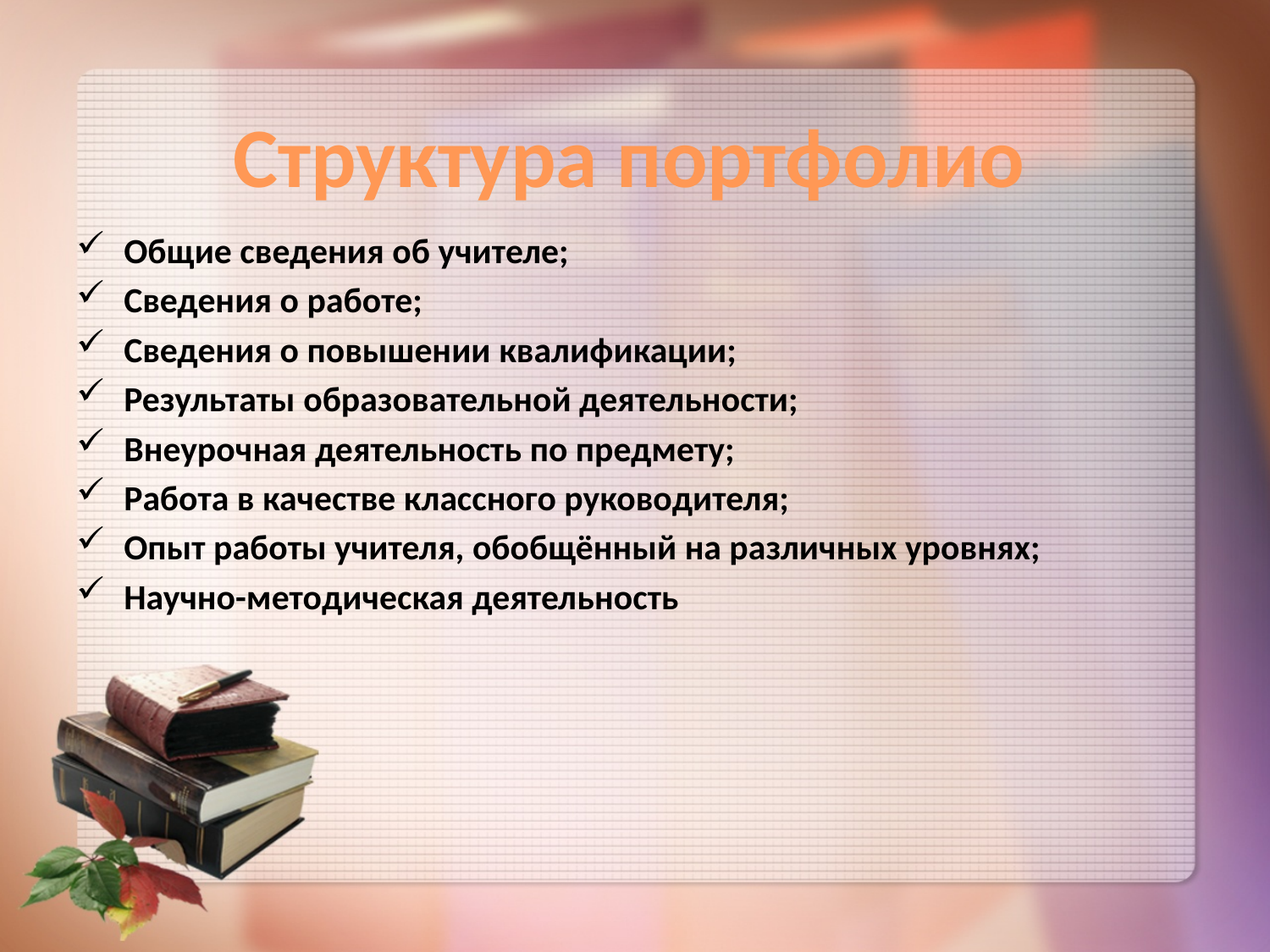

# Структура портфолио
Общие сведения об учителе;
Сведения о работе;
Сведения о повышении квалификации;
Результаты образовательной деятельности;
Внеурочная деятельность по предмету;
Работа в качестве классного руководителя;
Опыт работы учителя, обобщённый на различных уровнях;
Научно-методическая деятельность